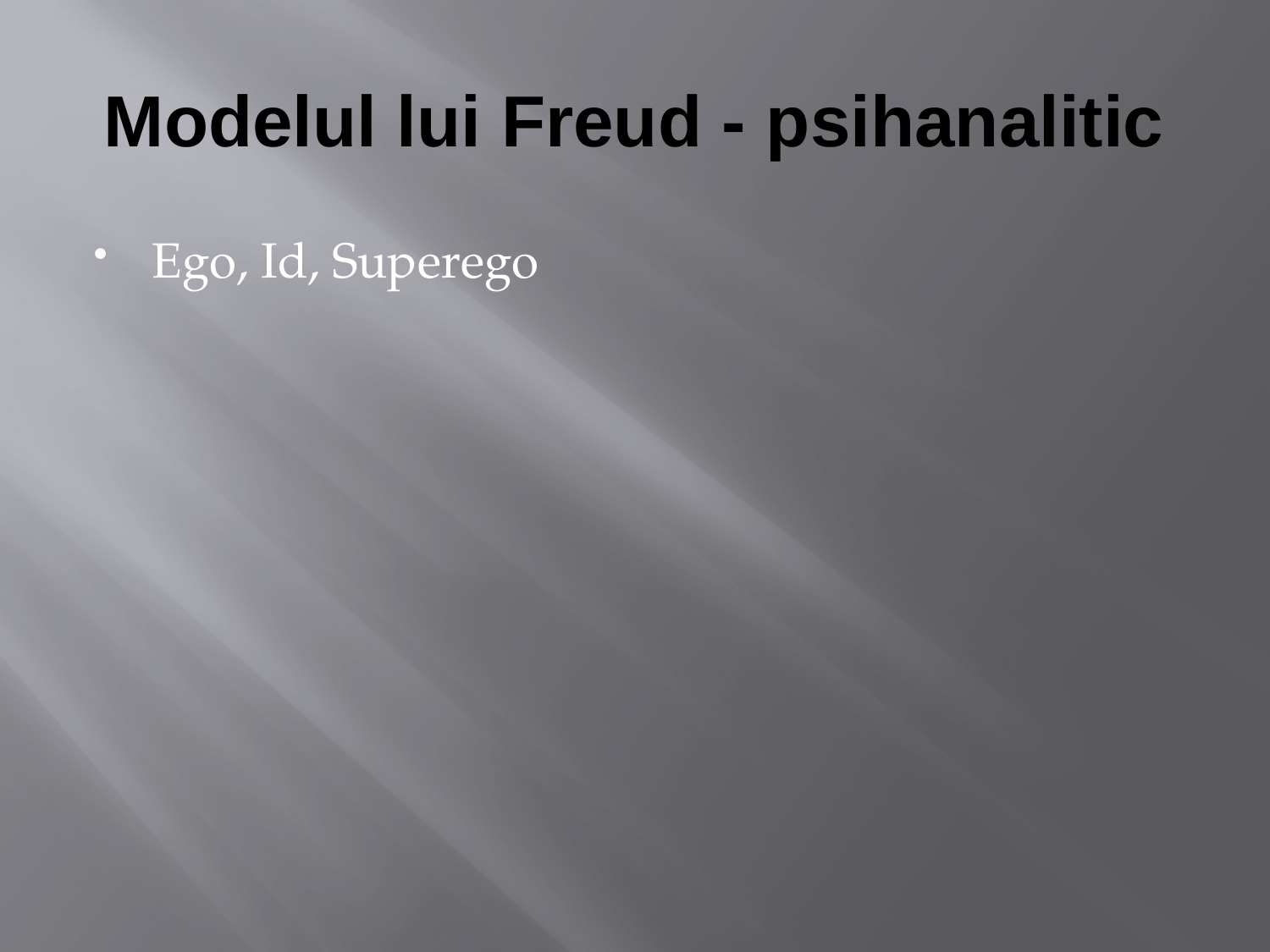

# Modelul lui Freud - psihanalitic
Ego, Id, Superego